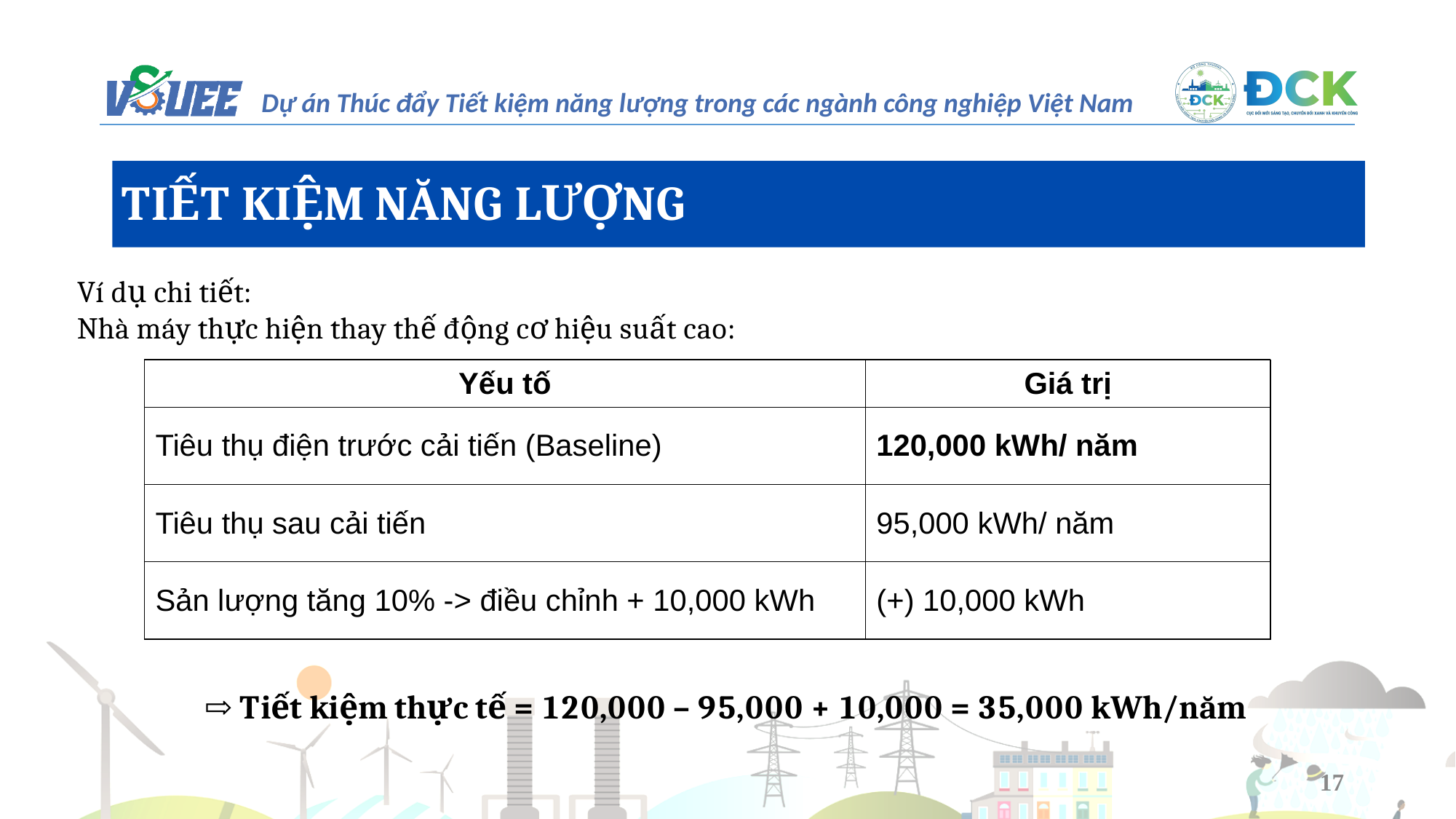

TIẾT KIỆM NĂNG LƯỢNG
Ví dụ chi tiết:
Nhà máy thực hiện thay thế động cơ hiệu suất cao:
| Yếu tố | Giá trị |
| --- | --- |
| Tiêu thụ điện trước cải tiến (Baseline) | 120,000 kWh/ năm |
| Tiêu thụ sau cải tiến | 95,000 kWh/ năm |
| Sản lượng tăng 10% -> điều chỉnh + 10,000 kWh | (+) 10,000 kWh |
⇨ Tiết kiệm thực tế = 120,000 – 95,000 + 10,000 = 35,000 kWh/năm
17